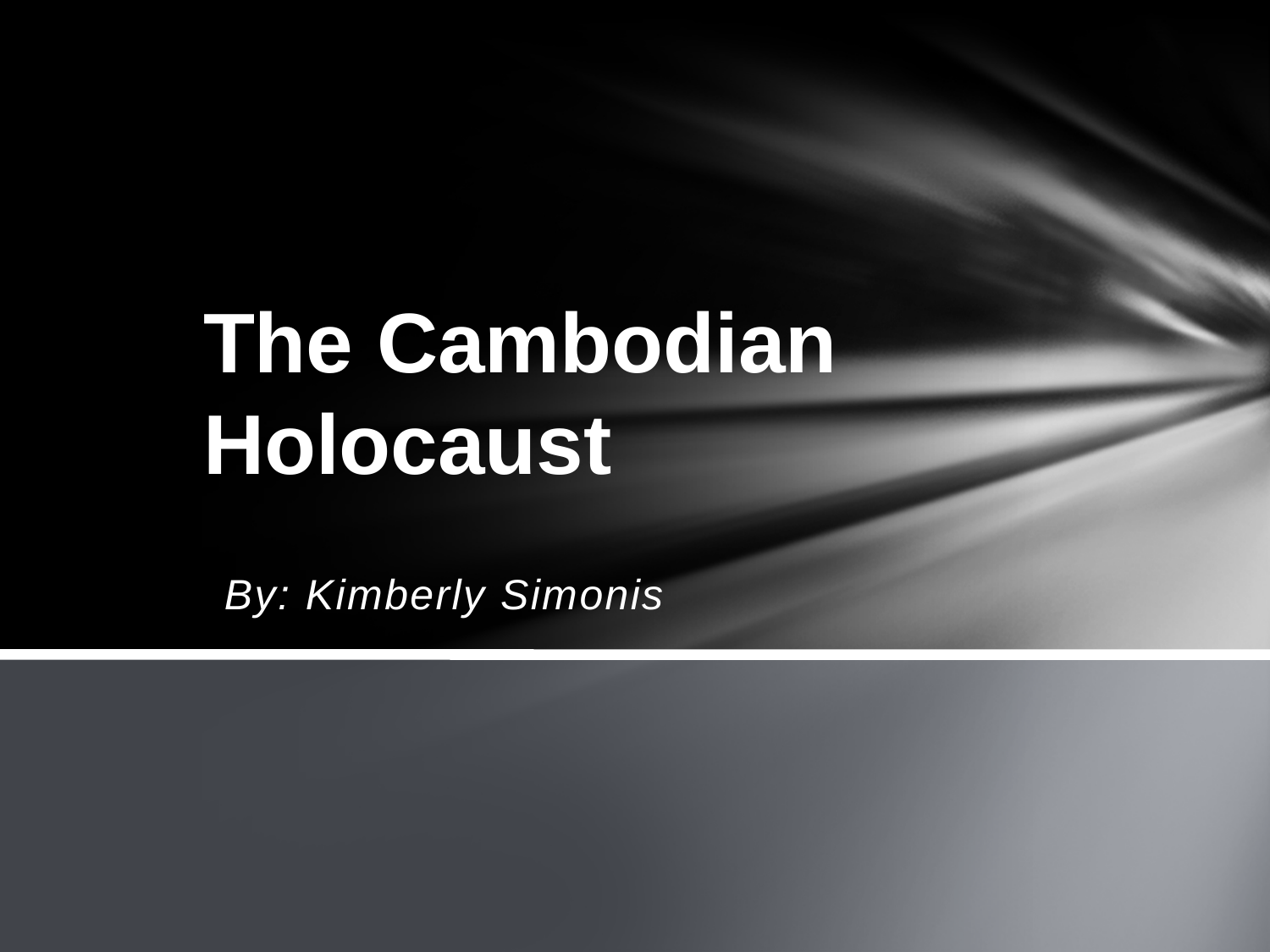

# The Cambodian Holocaust
By: Kimberly Simonis